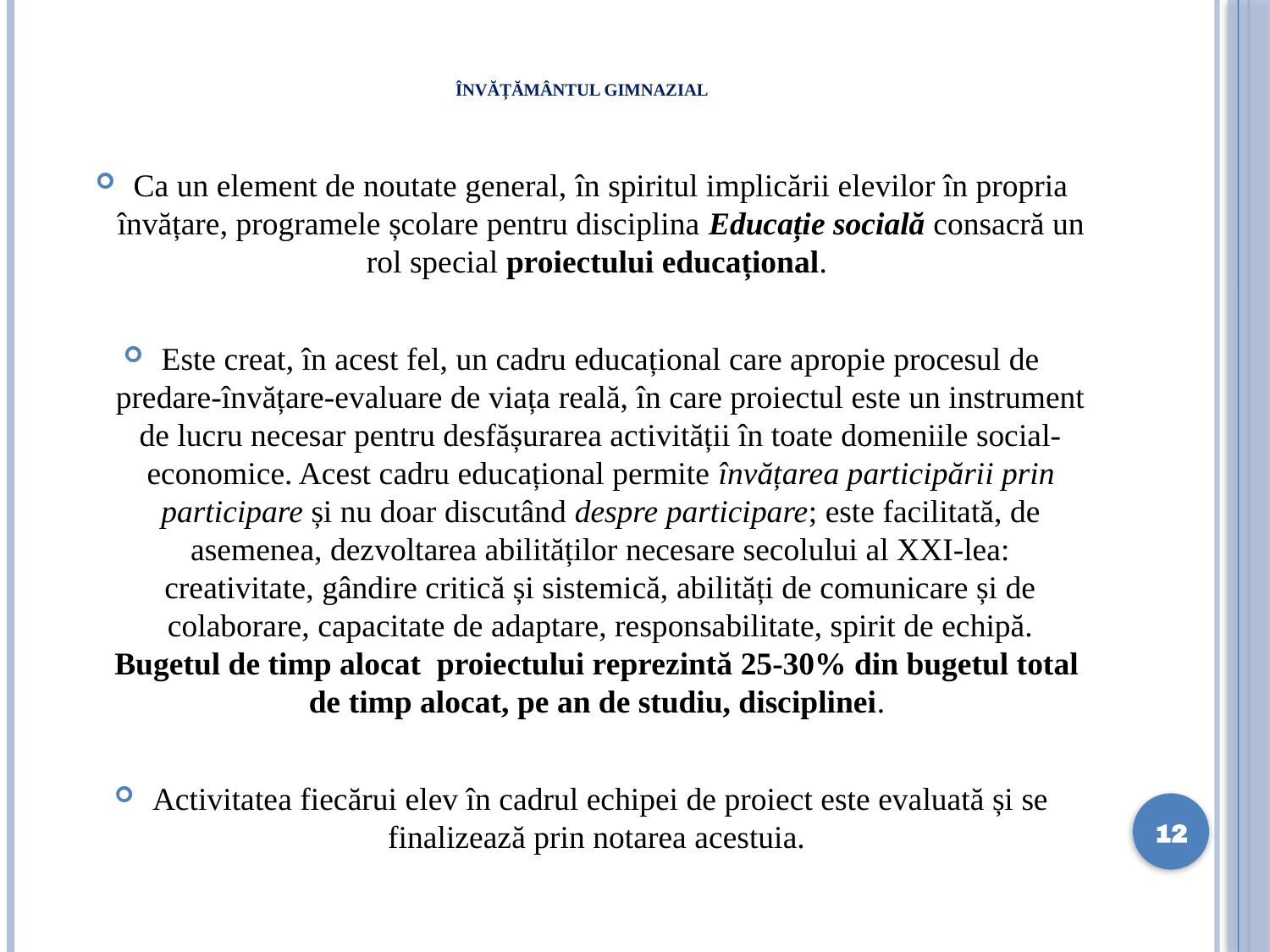

# ÎNVĂȚĂMÂNTUL GIMNAZIAL
Ca un element de noutate general, în spiritul implicării elevilor în propria învățare, programele școlare pentru disciplina Educație socială consacră un rol special proiectului educațional.

Este creat, în acest fel, un cadru educațional care apropie procesul de predare-învățare-evaluare de viața reală, în care proiectul este un instrument de lucru necesar pentru desfășurarea activității în toate domeniile social-economice. Acest cadru educațional permite învățarea participării prin participare și nu doar discutând despre participare; este facilitată, de asemenea, dezvoltarea abilităților necesare secolului al XXI-lea: creativitate, gândire critică și sistemică, abilități de comunicare și de colaborare, capacitate de adaptare, responsabilitate, spirit de echipă. Bugetul de timp alocat  proiectului reprezintă 25-30% din bugetul total  de timp alocat, pe an de studiu, disciplinei.

Activitatea fiecărui elev în cadrul echipei de proiect este evaluată și se finalizează prin notarea acestuia.

12